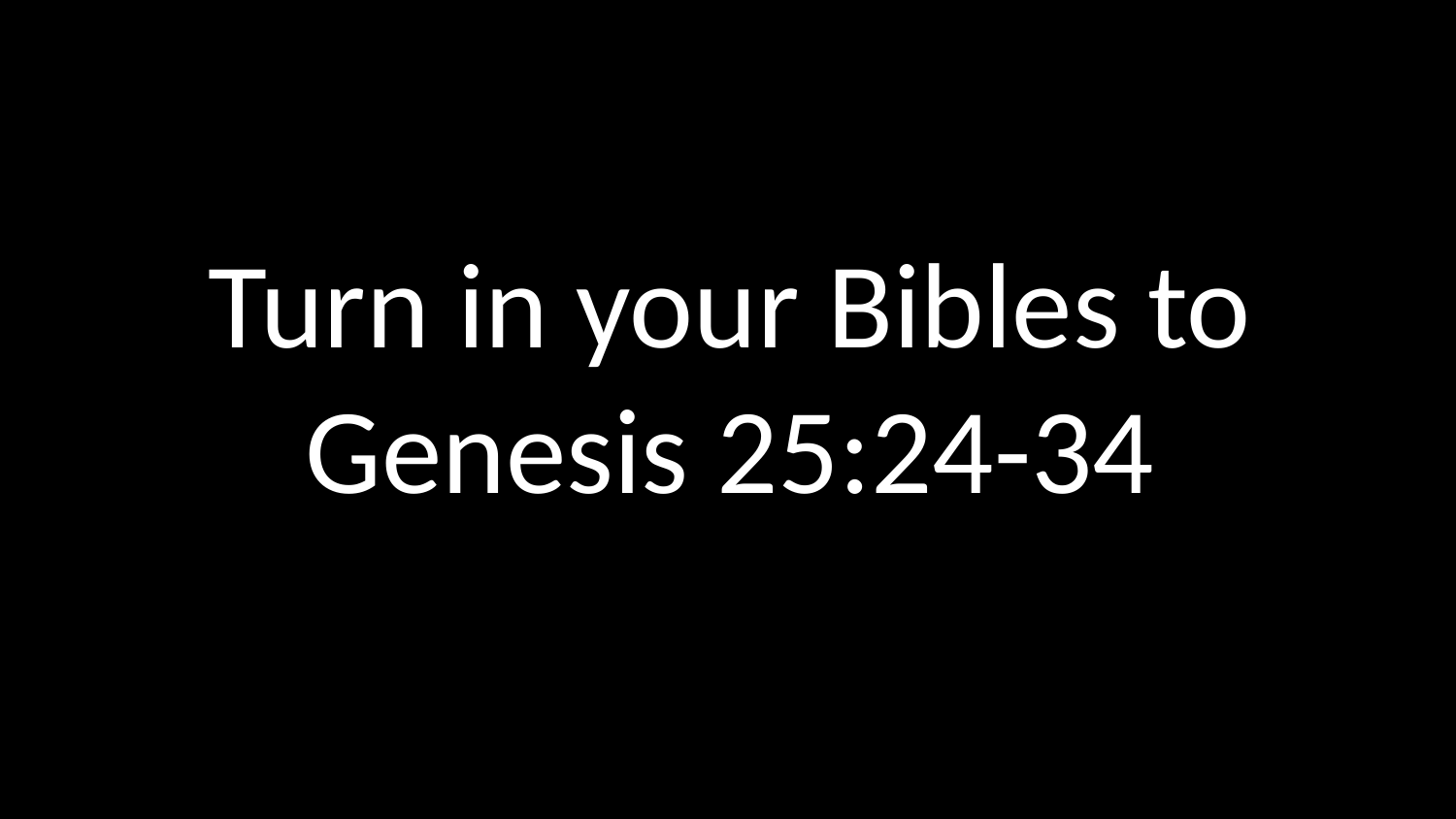

Turn in your Bibles to Genesis 25:24-34